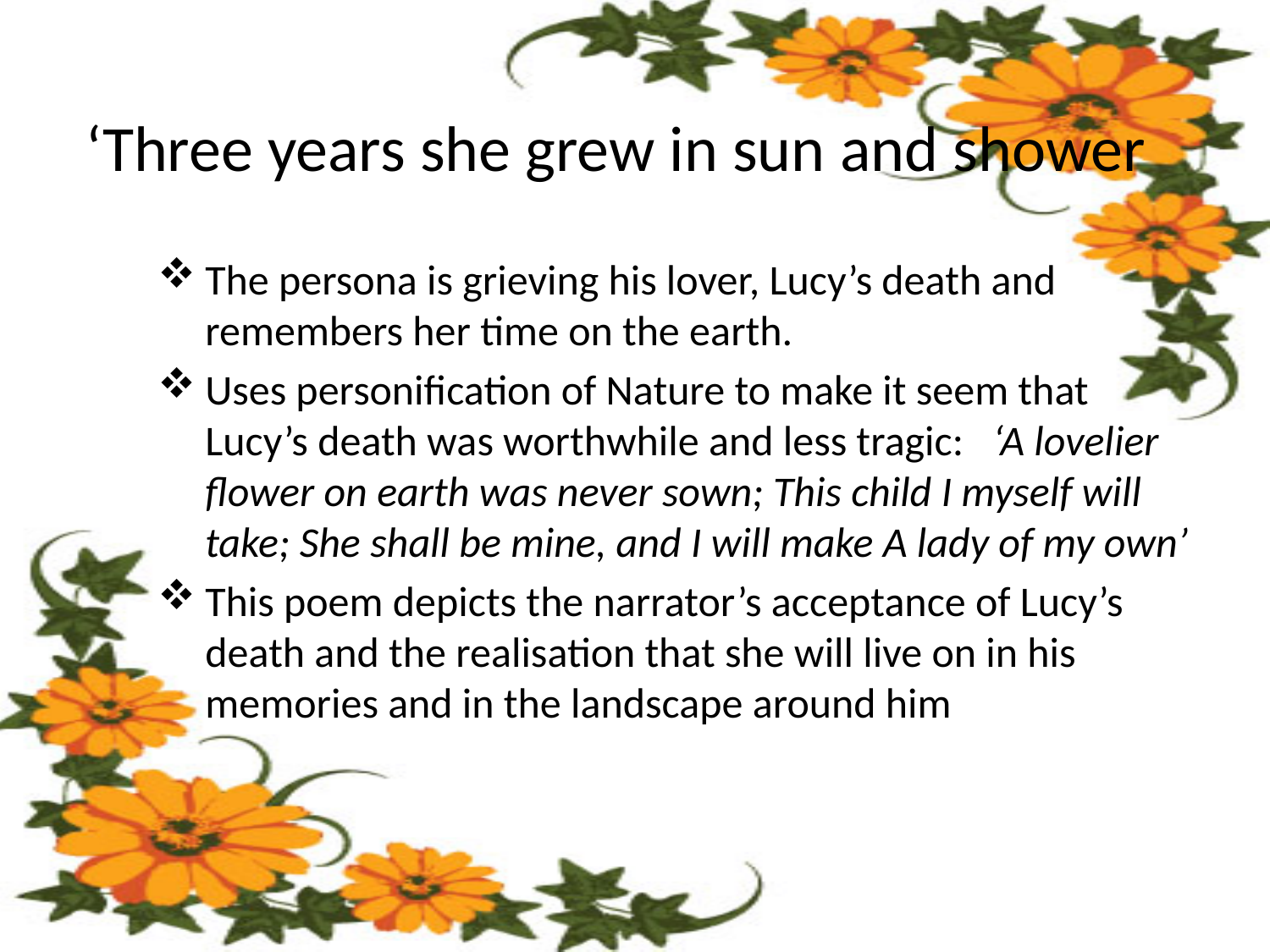

# ‘Three years she grew in sun and shower
The persona is grieving his lover, Lucy’s death and remembers her time on the earth.
Uses personification of Nature to make it seem that Lucy’s death was worthwhile and less tragic:   ‘A lovelier flower on earth was never sown; This child I myself will take; She shall be mine, and I will make A lady of my own’
This poem depicts the narrator’s acceptance of Lucy’s death and the realisation that she will live on in his memories and in the landscape around him